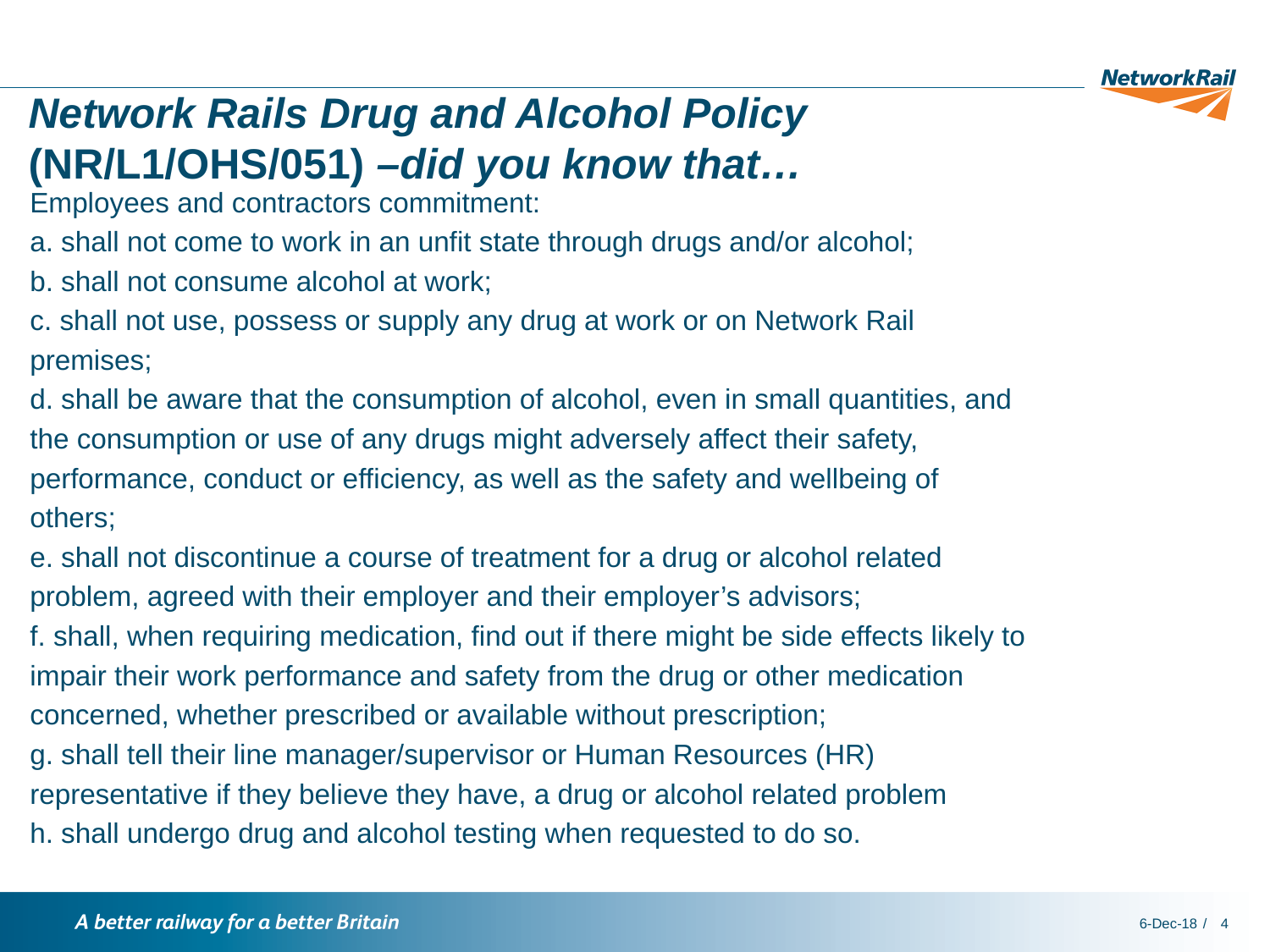

# Network Rails Drug and Alcohol Policy (NR/L1/OHS/051) –did you know that…
Employees and contractors commitment:
a. shall not come to work in an unfit state through drugs and/or alcohol;
b. shall not consume alcohol at work;
c. shall not use, possess or supply any drug at work or on Network Rail
premises;
d. shall be aware that the consumption of alcohol, even in small quantities, and
the consumption or use of any drugs might adversely affect their safety,
performance, conduct or efficiency, as well as the safety and wellbeing of
others;
e. shall not discontinue a course of treatment for a drug or alcohol related
problem, agreed with their employer and their employer’s advisors;
f. shall, when requiring medication, find out if there might be side effects likely to
impair their work performance and safety from the drug or other medication
concerned, whether prescribed or available without prescription;
g. shall tell their line manager/supervisor or Human Resources (HR)
representative if they believe they have, a drug or alcohol related problem
h. shall undergo drug and alcohol testing when requested to do so.
6-Dec-18
4